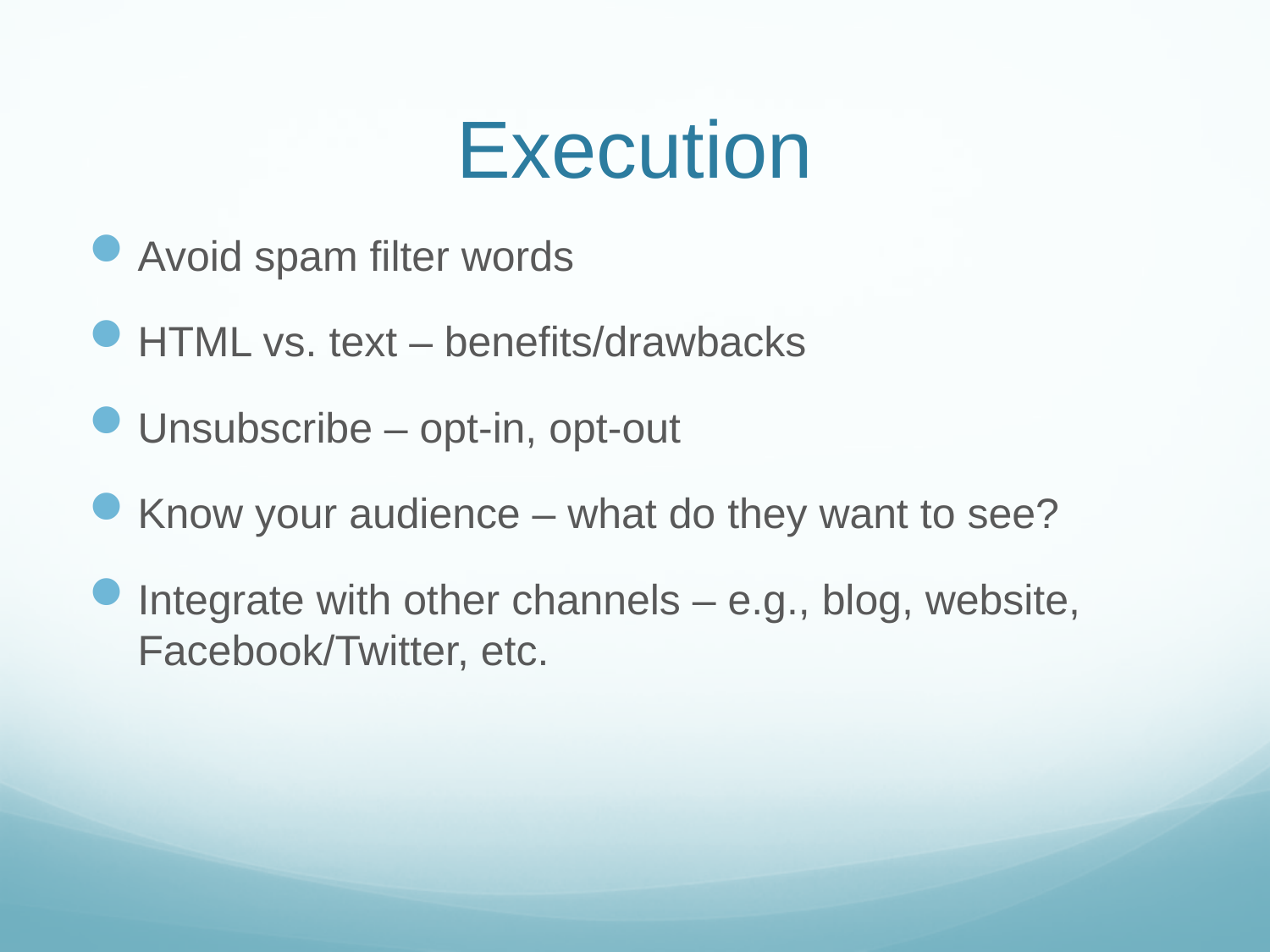

# Execution
Avoid spam filter words
HTML vs. text – benefits/drawbacks
Unsubscribe – opt-in, opt-out
Know your audience – what do they want to see?
Integrate with other channels – e.g., blog, website, Facebook/Twitter, etc.